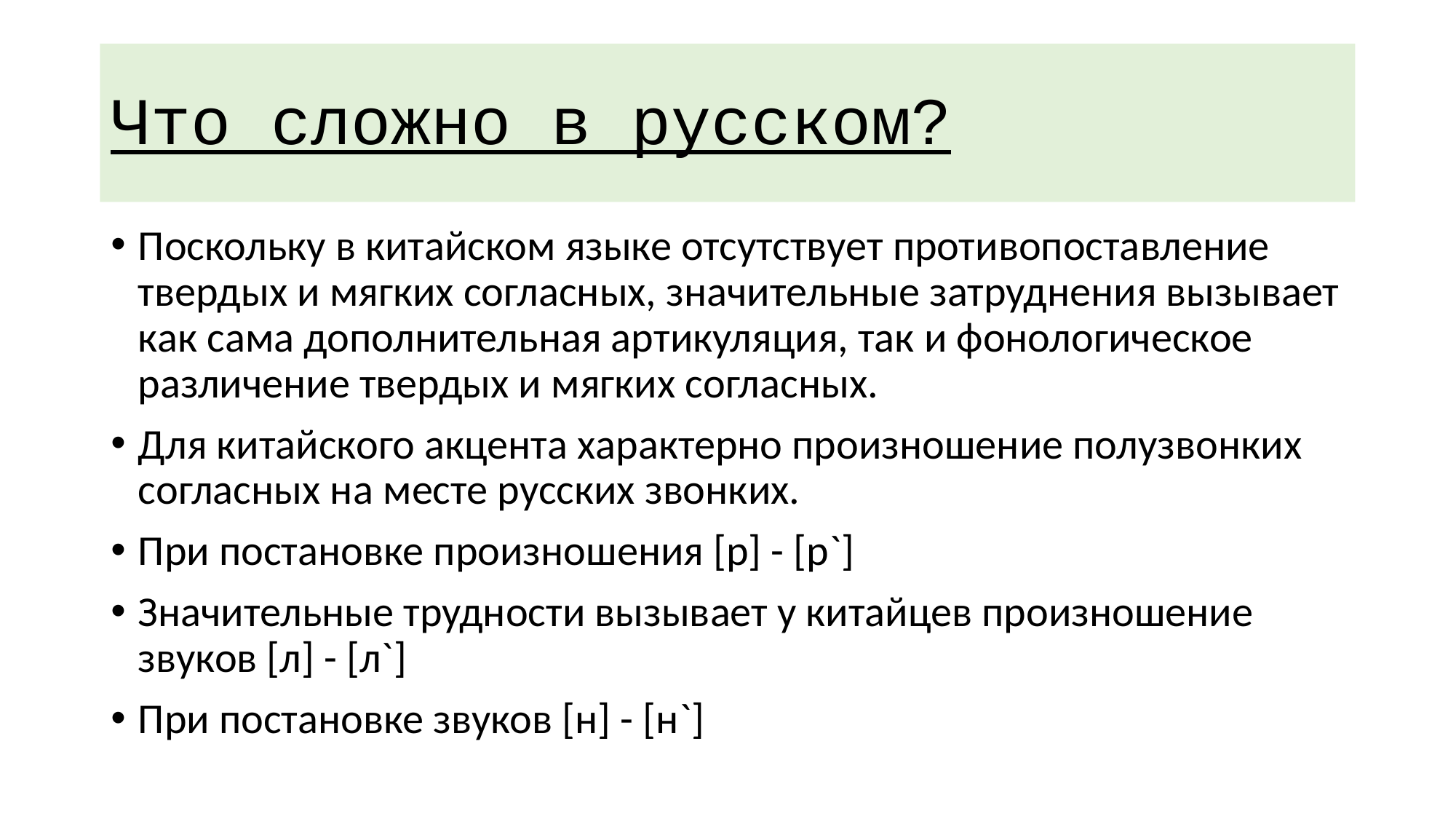

# Что сложно в русском?
Поскольку в китайском языке отсутствует противопоставление твердых и мягких согласных, значительные затруднения вызывает как сама дополнительная артикуляция, так и фонологическое различение твердых и мягких согласных.
Для китайского акцента характерно произношение полузвонких согласных на месте русских звонких.
При постановке произношения [р] - [р`]
Значительные трудности вызывает у китайцев произношение звуков [л] - [л`]
При постановке звуков [н] - [н`]